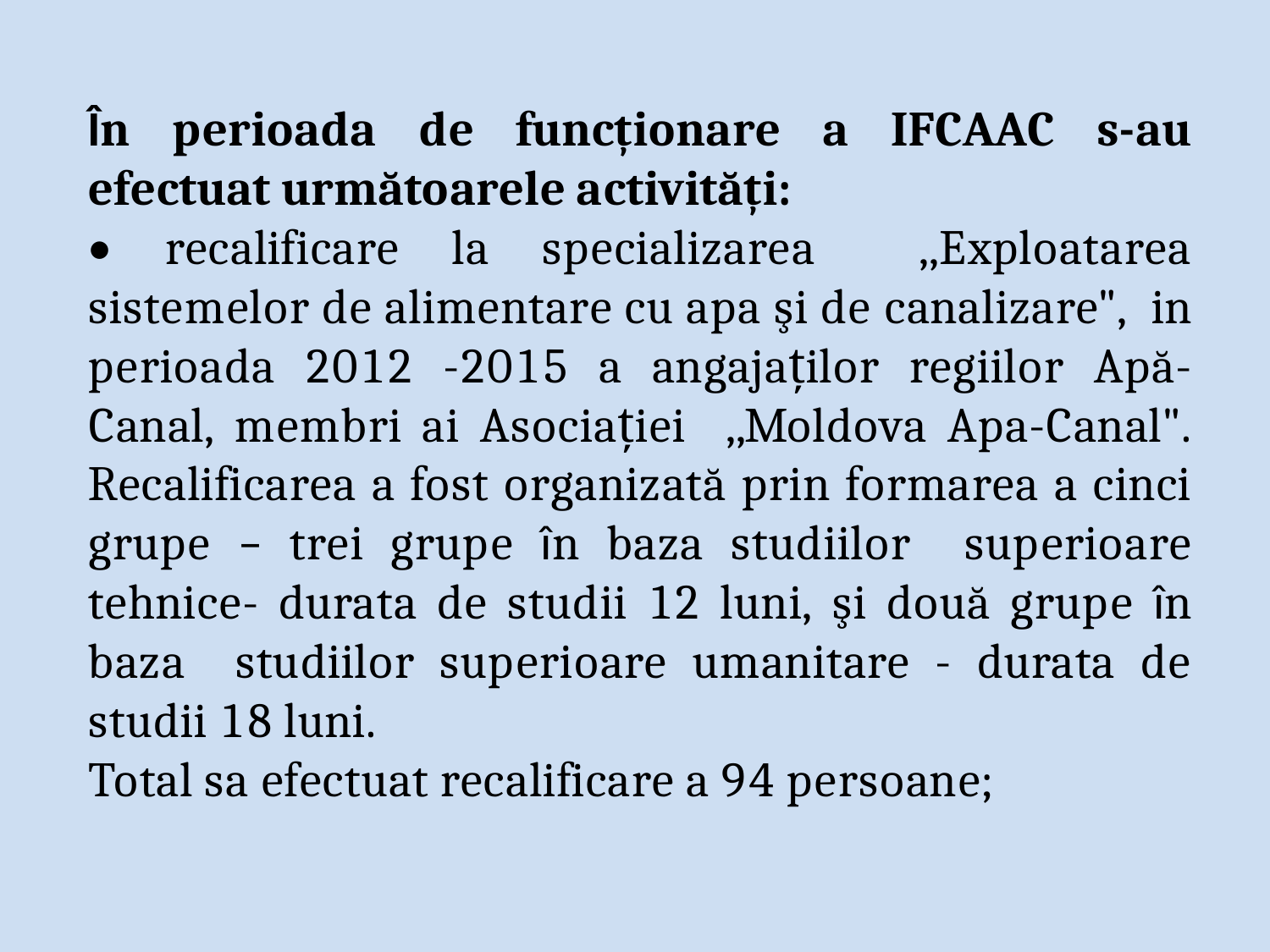

În perioada de funcţionare a IFCAAC s-au efectuat următoarele activităţi:
• recalificare la specializarea  ,,Exploatarea sistemelor de alimentare cu apa şi de canalizare",  in perioada 2012 -2015 a angajaților regiilor Apă-Canal, membri ai Asociației  ,,Moldova Apa-Canal". Recalificarea a fost organizată prin formarea a cinci grupe – trei grupe în baza studiilor  superioare tehnice- durata de studii 12 luni, şi două grupe în baza  studiilor superioare umanitare - durata de studii 18 luni.
Total sa efectuat recalificare a 94 persoane;